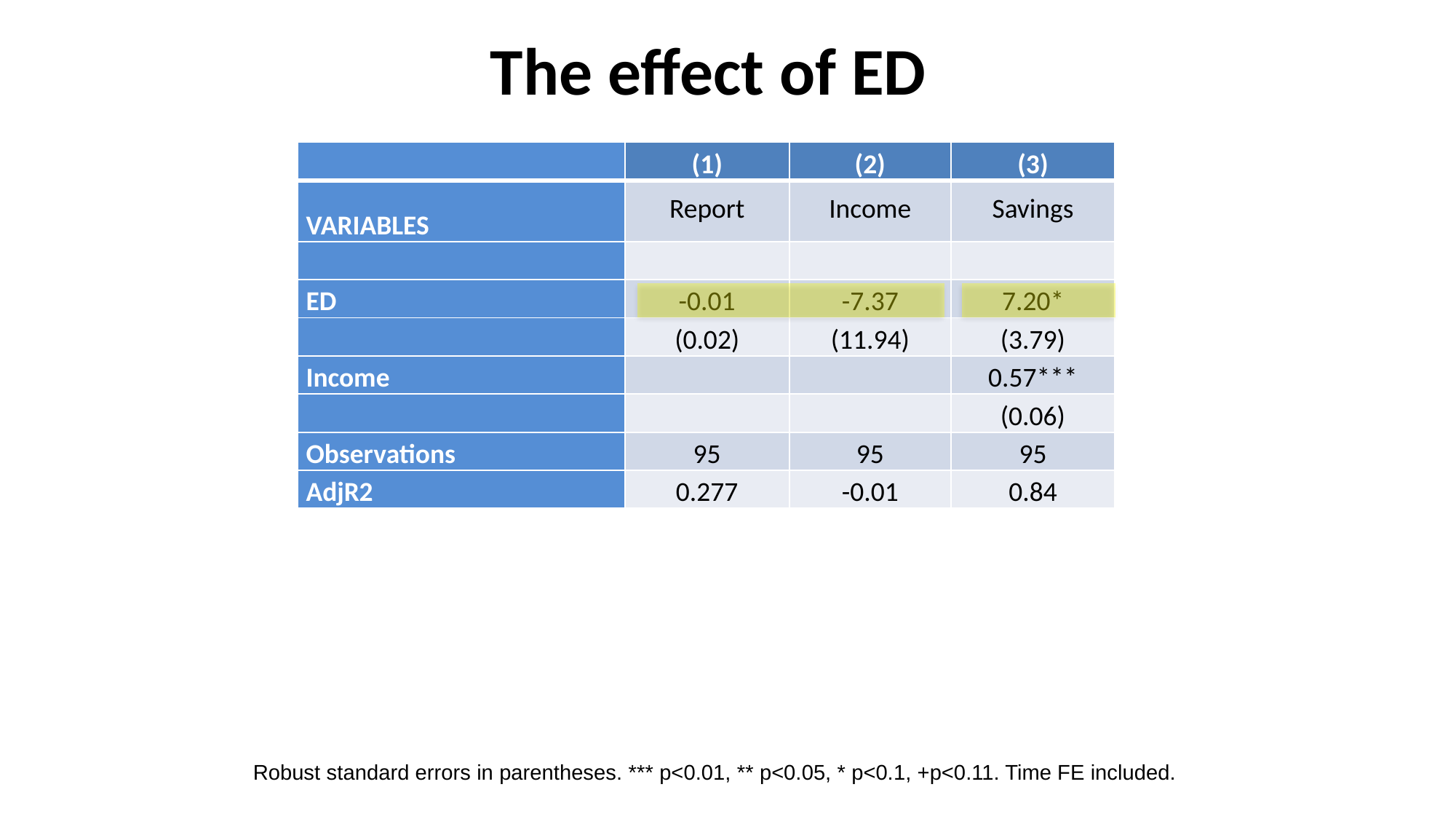

# The effect of ED
|  | (1) | (2) | (3) |
| --- | --- | --- | --- |
| VARIABLES | Report | Income | Savings |
|  |  |  |  |
| ED | -0.01 | -7.37 | 7.20\* |
|  | (0.02) | (11.94) | (3.79) |
| Income |  |  | 0.57\*\*\* |
|  |  |  | (0.06) |
| Observations | 95 | 95 | 95 |
| AdjR2 | 0.277 | -0.01 | 0.84 |

Robust standard errors in parentheses. *** p<0.01, ** p<0.05, * p<0.1, +p<0.11. Time FE included.